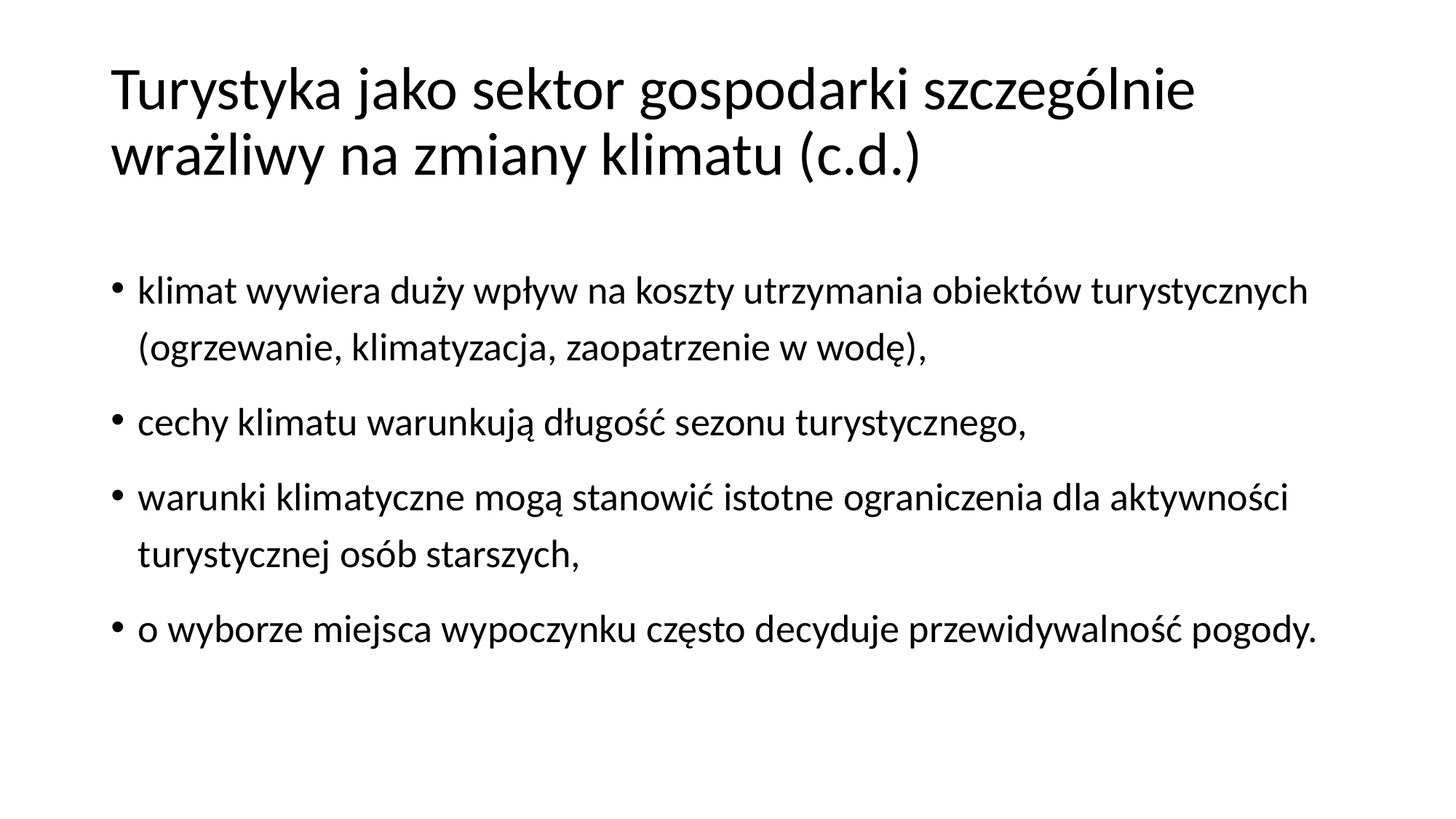

# Turystyka jako sektor gospodarki szczególnie wrażliwy na zmiany klimatu (c.d.)
klimat wywiera duży wpływ na koszty utrzymania obiektów turystycznych (ogrzewanie, klimatyzacja, zaopatrzenie w wodę),
cechy klimatu warunkują długość sezonu turystycznego,
warunki klimatyczne mogą stanowić istotne ograniczenia dla aktywności turystycznej osób starszych,
o wyborze miejsca wypoczynku często decyduje przewidywalność pogody.